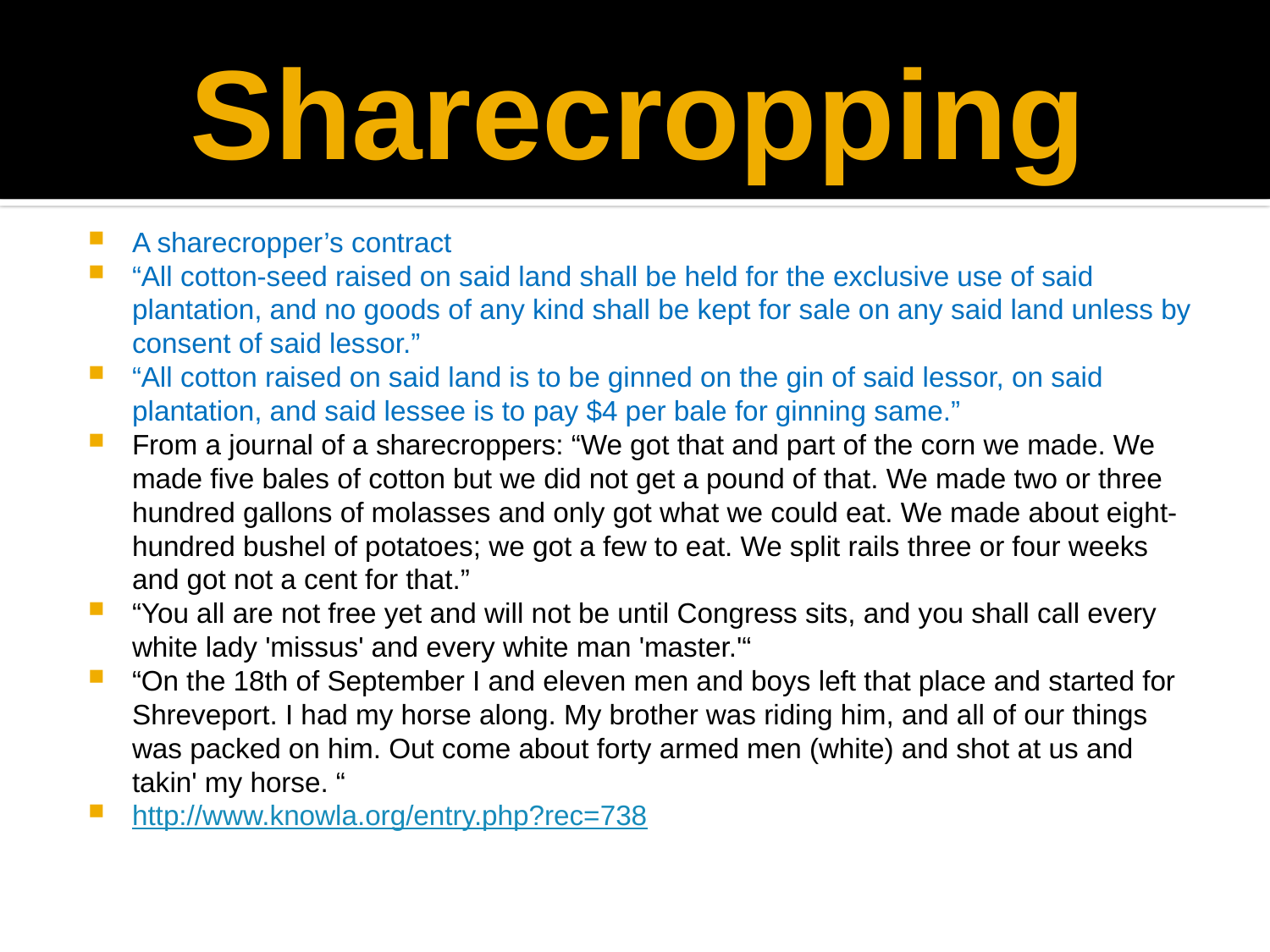

# Sharecropping
A sharecropper’s contract
“All cotton-seed raised on said land shall be held for the exclusive use of said plantation, and no goods of any kind shall be kept for sale on any said land unless by consent of said lessor.”
“All cotton raised on said land is to be ginned on the gin of said lessor, on said plantation, and said lessee is to pay $4 per bale for ginning same.”
From a journal of a sharecroppers: “We got that and part of the corn we made. We made five bales of cotton but we did not get a pound of that. We made two or three hundred gallons of molasses and only got what we could eat. We made about eight-hundred bushel of potatoes; we got a few to eat. We split rails three or four weeks and got not a cent for that.”
“You all are not free yet and will not be until Congress sits, and you shall call every white lady 'missus' and every white man 'master.'“
“On the 18th of September I and eleven men and boys left that place and started for Shreveport. I had my horse along. My brother was riding him, and all of our things was packed on him. Out come about forty armed men (white) and shot at us and takin' my horse. “
http://www.knowla.org/entry.php?rec=738